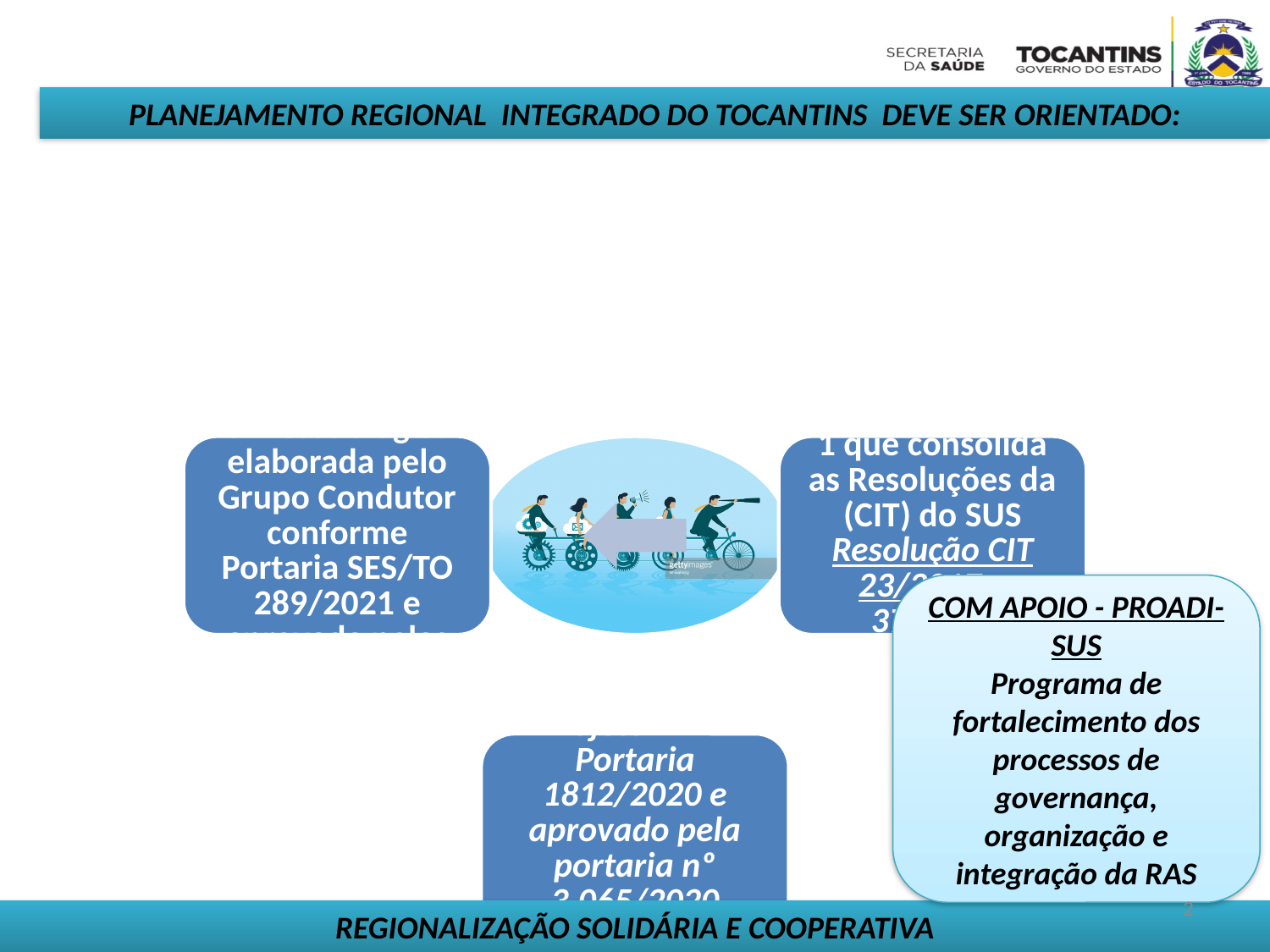

PLANEJAMENTO REGIONAL  INTEGRADO DO TOCANTINS  DEVE SER ORIENTADO:

Resolução CIT n. 1 que consolida as Resoluções da (CIT) do SUS
Projeto PRI – Portaria 1812/2020 e aprovado pela portaria nº 3.065/2020
Estudos, decisões e metodologias elaborada pelo Grupo Condutor conforme Portaria SES/TO 289/2021 e aprovada pelas comissões
COM APOIO - PROADI-SUS
Programa de fortalecimento dos processos de governança, organização e integração da RAS
2
REGIONALIZAÇÃO SOLIDÁRIA E COOPERATIVA